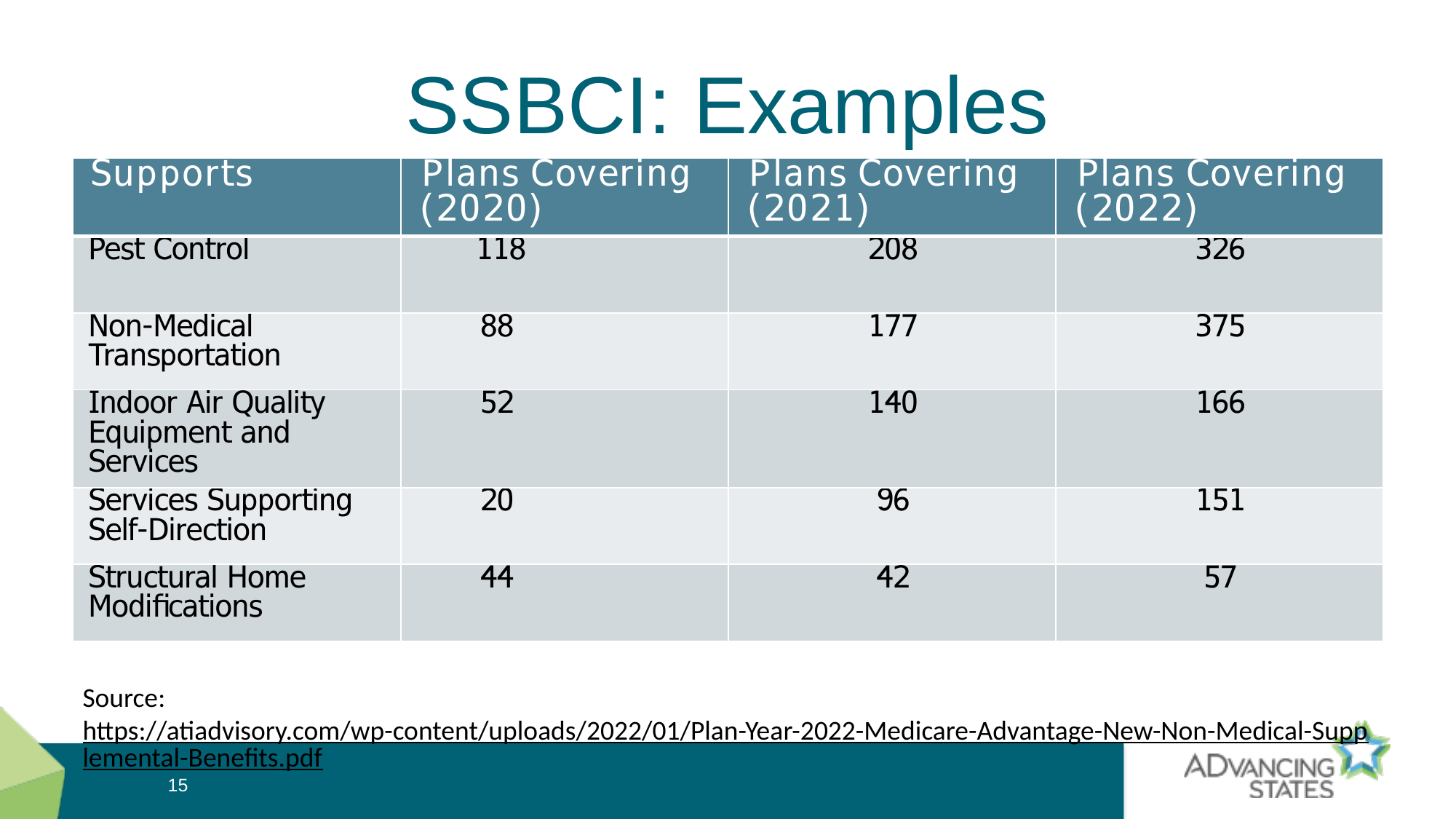

# SSBCI: Examples
| Supports | Plans Covering (2020) | Plans Covering (2021) | Plans Covering (2022) |
| --- | --- | --- | --- |
| Pest Control | 118 | 208 | 326 |
| Non-Medical Transportation | 88 | 177 | 375 |
| Indoor Air Quality Equipment and Services | 52 | 140 | 166 |
| Services Supporting Self-Direction | 20 | 96 | 151 |
| Structural Home Modifications | 44 | 42 | 57 |
Source: https://atiadvisory.com/wp-content/uploads/2022/01/Plan-Year-2022-Medicare-Advantage-New-Non-Medical-Supplemental-Benefits.pdf
15